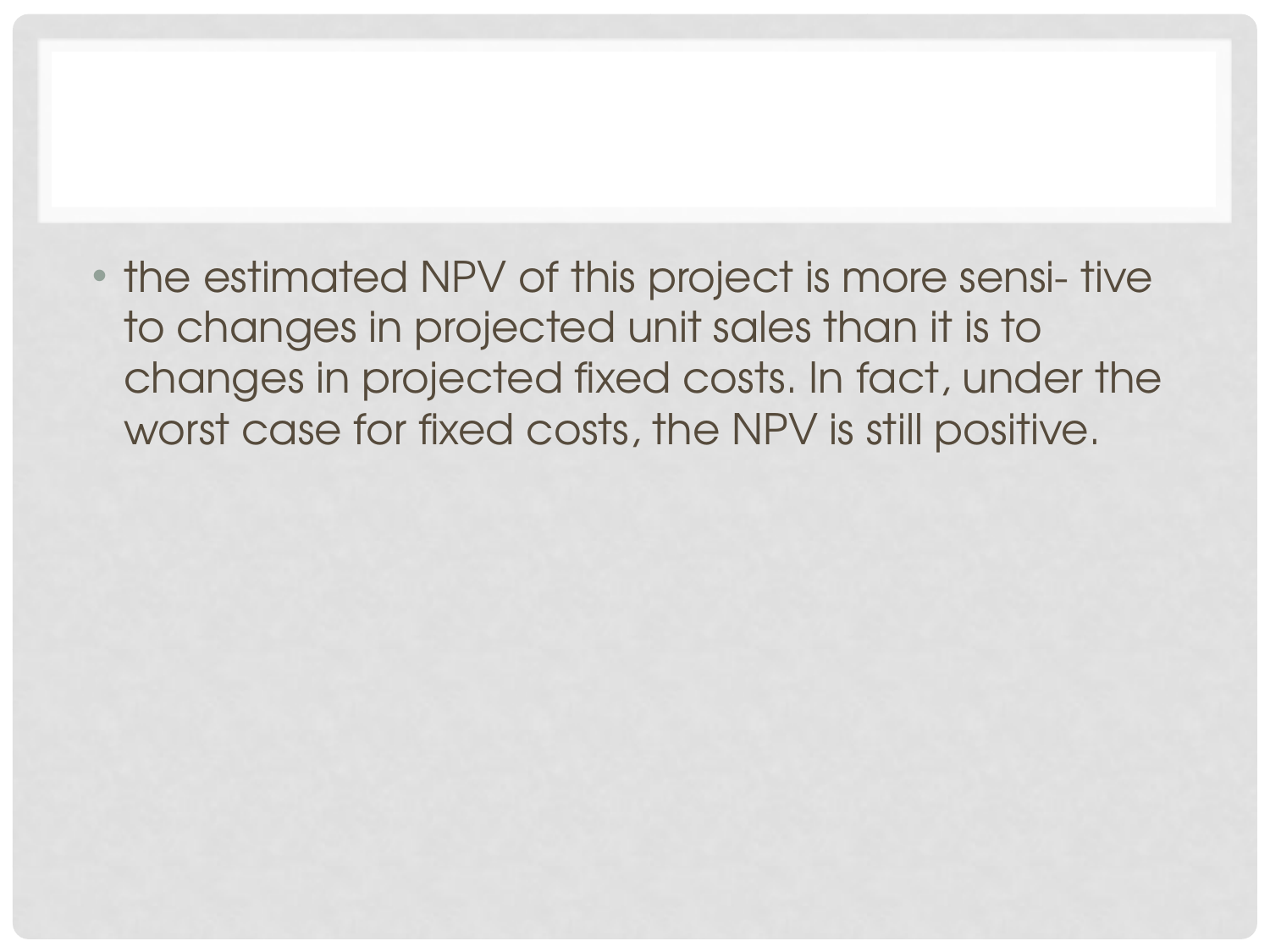

#
the estimated NPV of this project is more sensi- tive to changes in projected unit sales than it is to changes in projected fixed costs. In fact, under the worst case for fixed costs, the NPV is still positive.